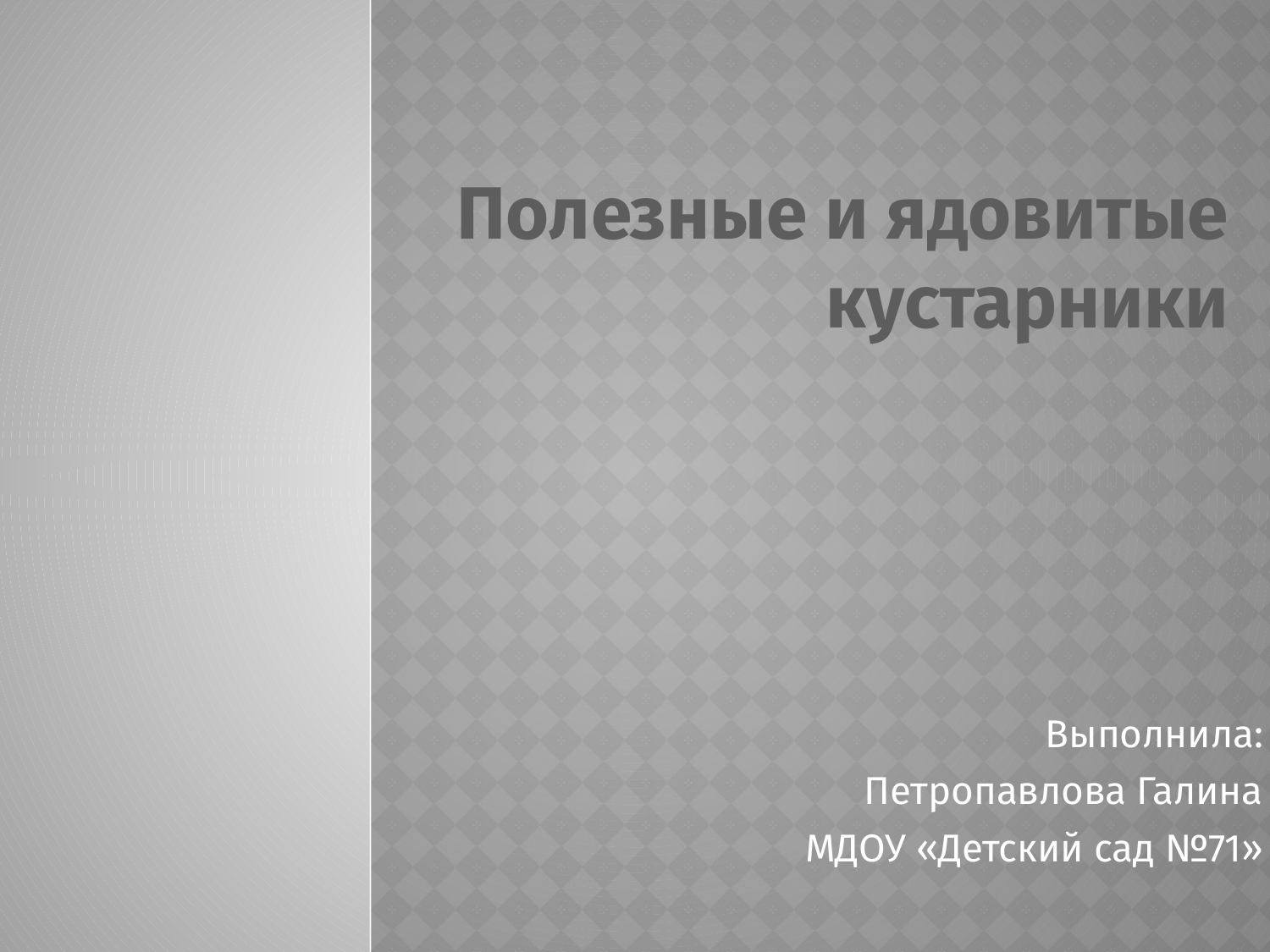

# Полезные и ядовитые кустарники
Выполнила:
Петропавлова Галина
МДОУ «Детский сад №71»